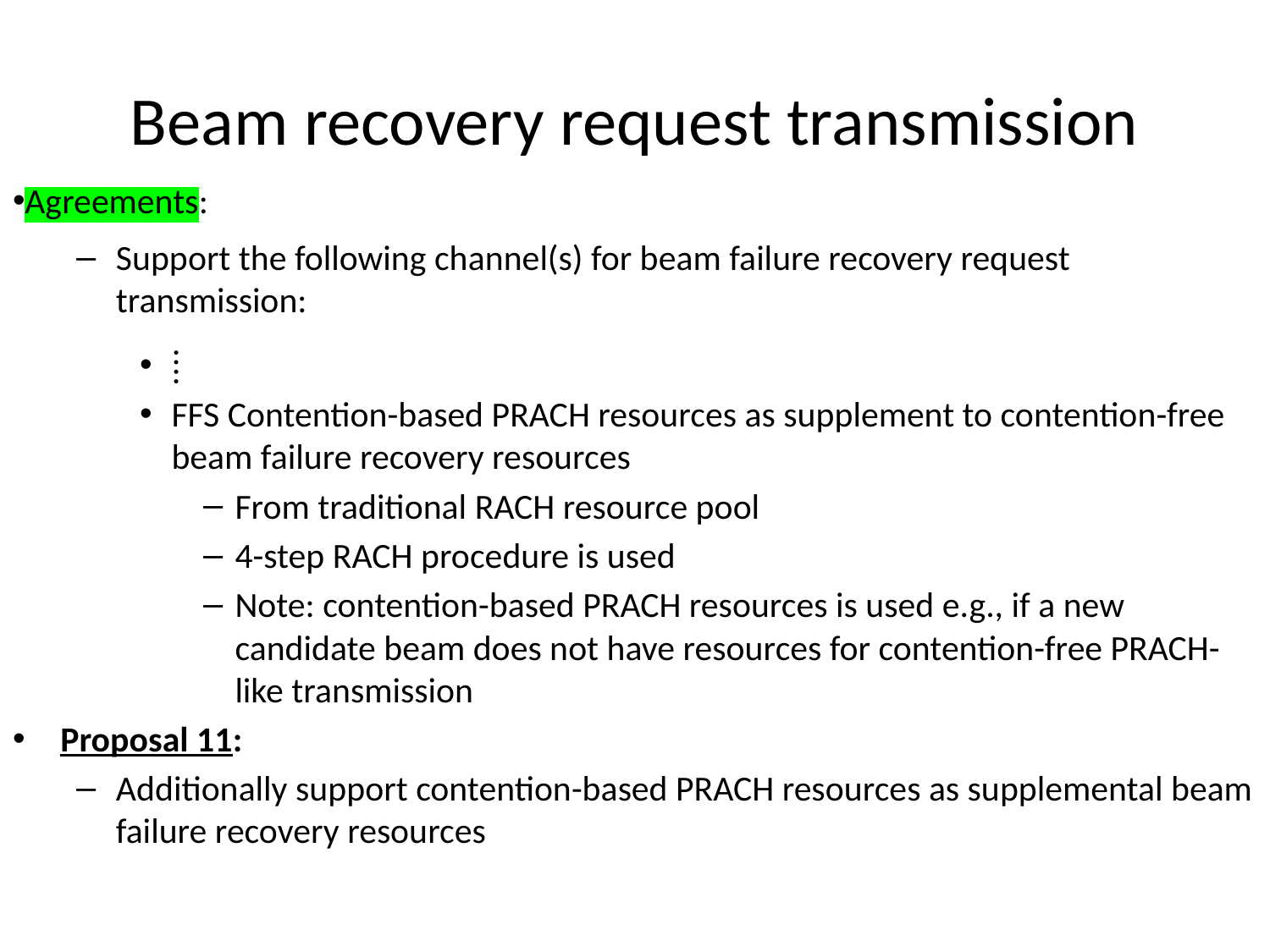

# Beam recovery request transmission
Agreements:
Support the following channel(s) for beam failure recovery request transmission:
⁞
FFS Contention-based PRACH resources as supplement to contention-free beam failure recovery resources
From traditional RACH resource pool
4-step RACH procedure is used
Note: contention-based PRACH resources is used e.g., if a new candidate beam does not have resources for contention-free PRACH-like transmission
Proposal 11:
Additionally support contention-based PRACH resources as supplemental beam failure recovery resources